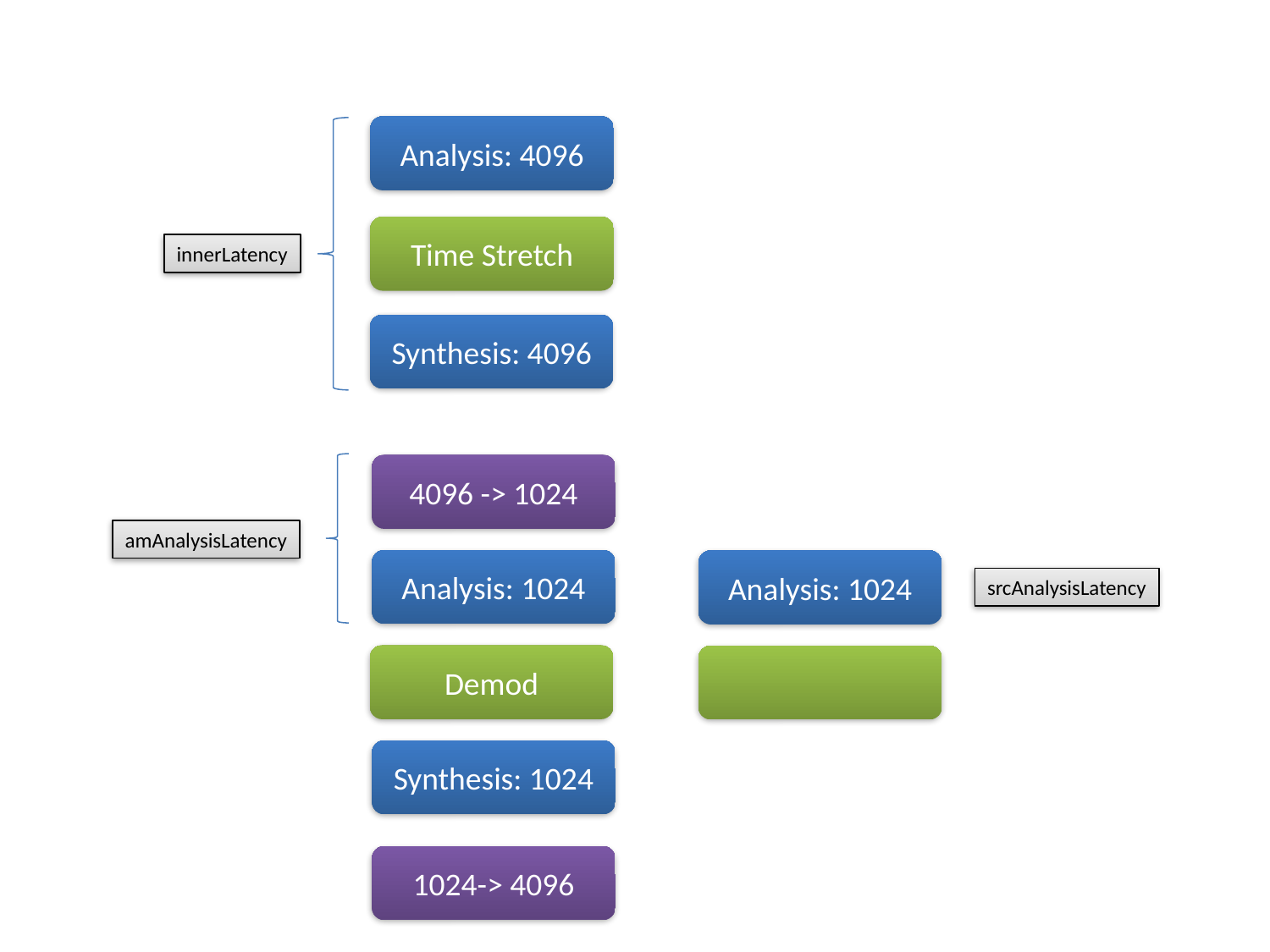

Analysis: 4096

Time Stretch
innerLatency
Synthesis: 4096

4096 -> 1024
amAnalysisLatency
Analysis: 1024
Analysis: 1024
srcAnalysisLatency
Demod

Synthesis: 1024
1024-> 4096